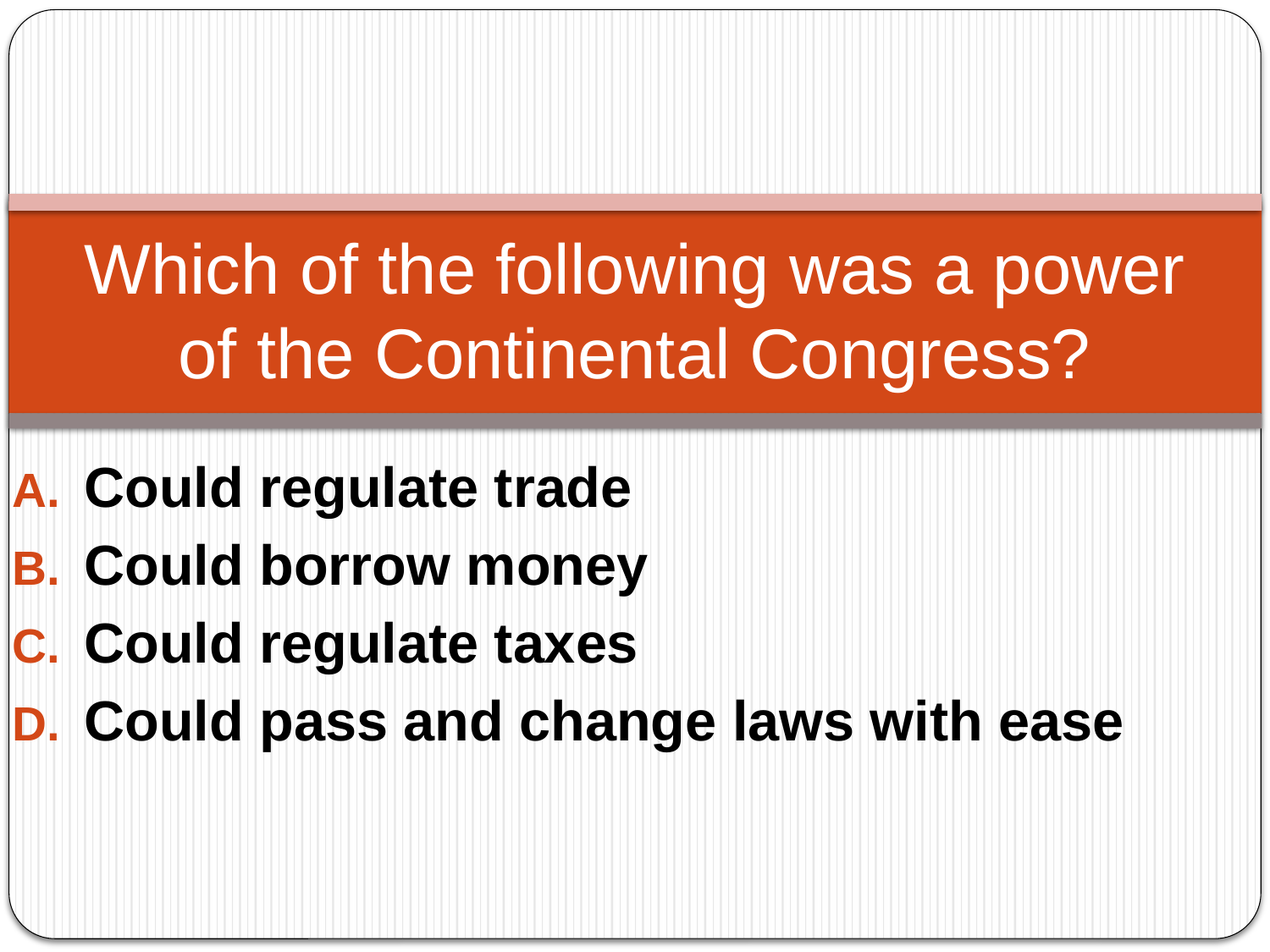

# Which of the following was a power of the Continental Congress?
Could regulate trade
Could borrow money
Could regulate taxes
Could pass and change laws with ease